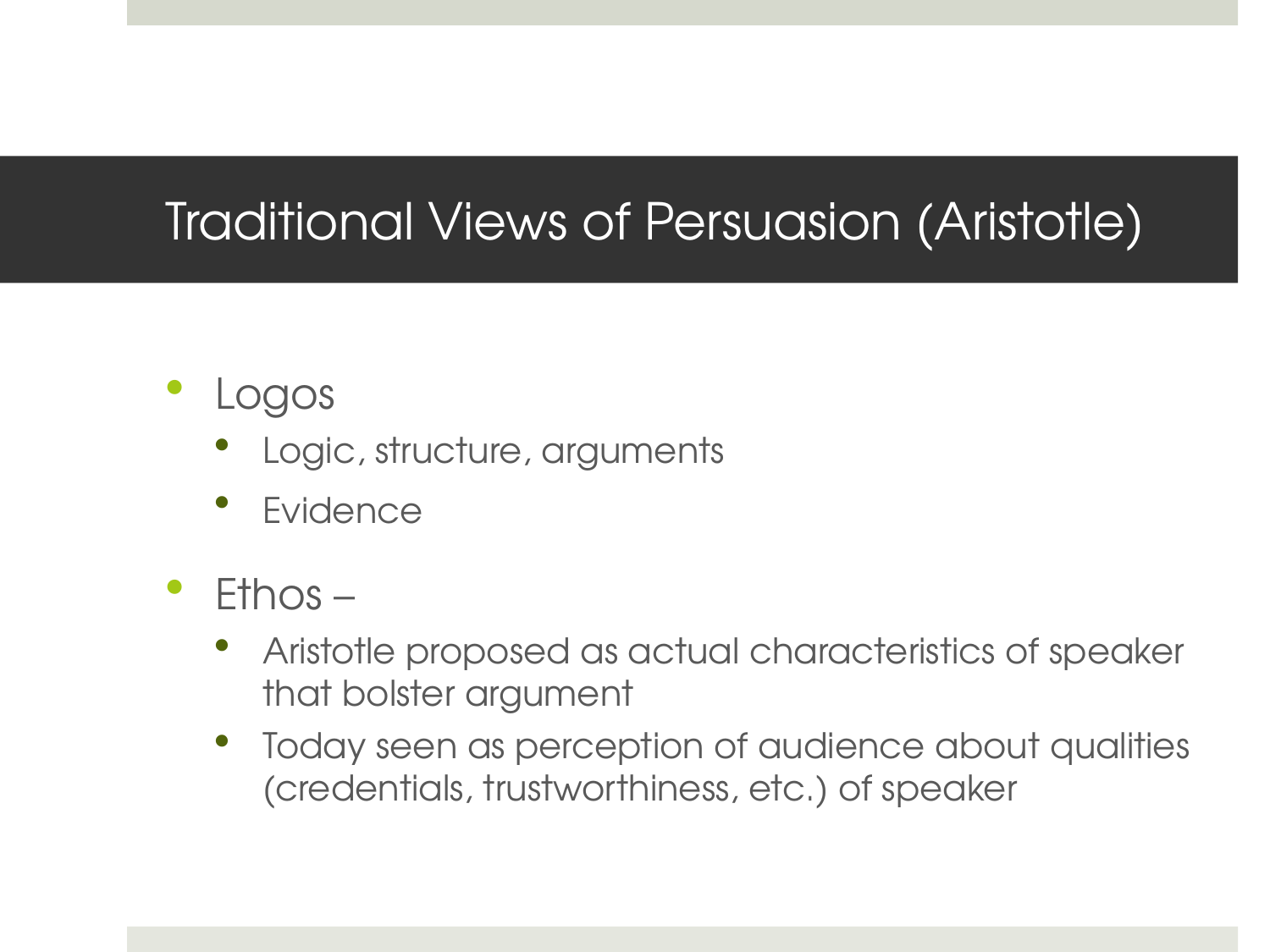

# Traditional Views of Persuasion (Aristotle)
Logos
Logic, structure, arguments
Evidence
Ethos –
Aristotle proposed as actual characteristics of speaker that bolster argument
Today seen as perception of audience about qualities (credentials, trustworthiness, etc.) of speaker